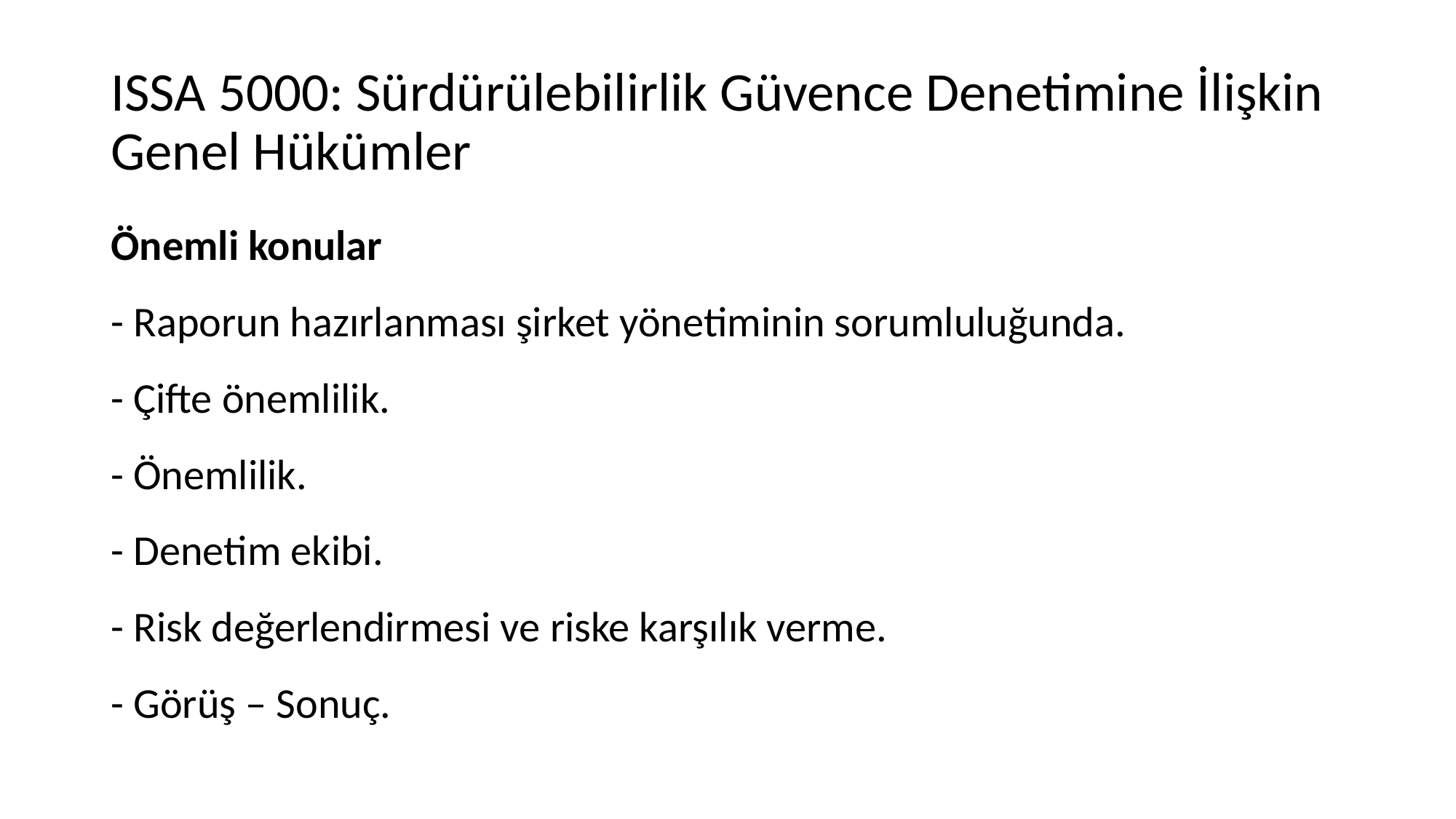

# ISSA 5000: Sürdürülebilirlik Güvence Denetimine İlişkin Genel Hükümler
Önemli konular
- Raporun hazırlanması şirket yönetiminin sorumluluğunda.
- Çifte önemlilik.
- Önemlilik.
- Denetim ekibi.
- Risk değerlendirmesi ve riske karşılık verme.
- Görüş – Sonuç.